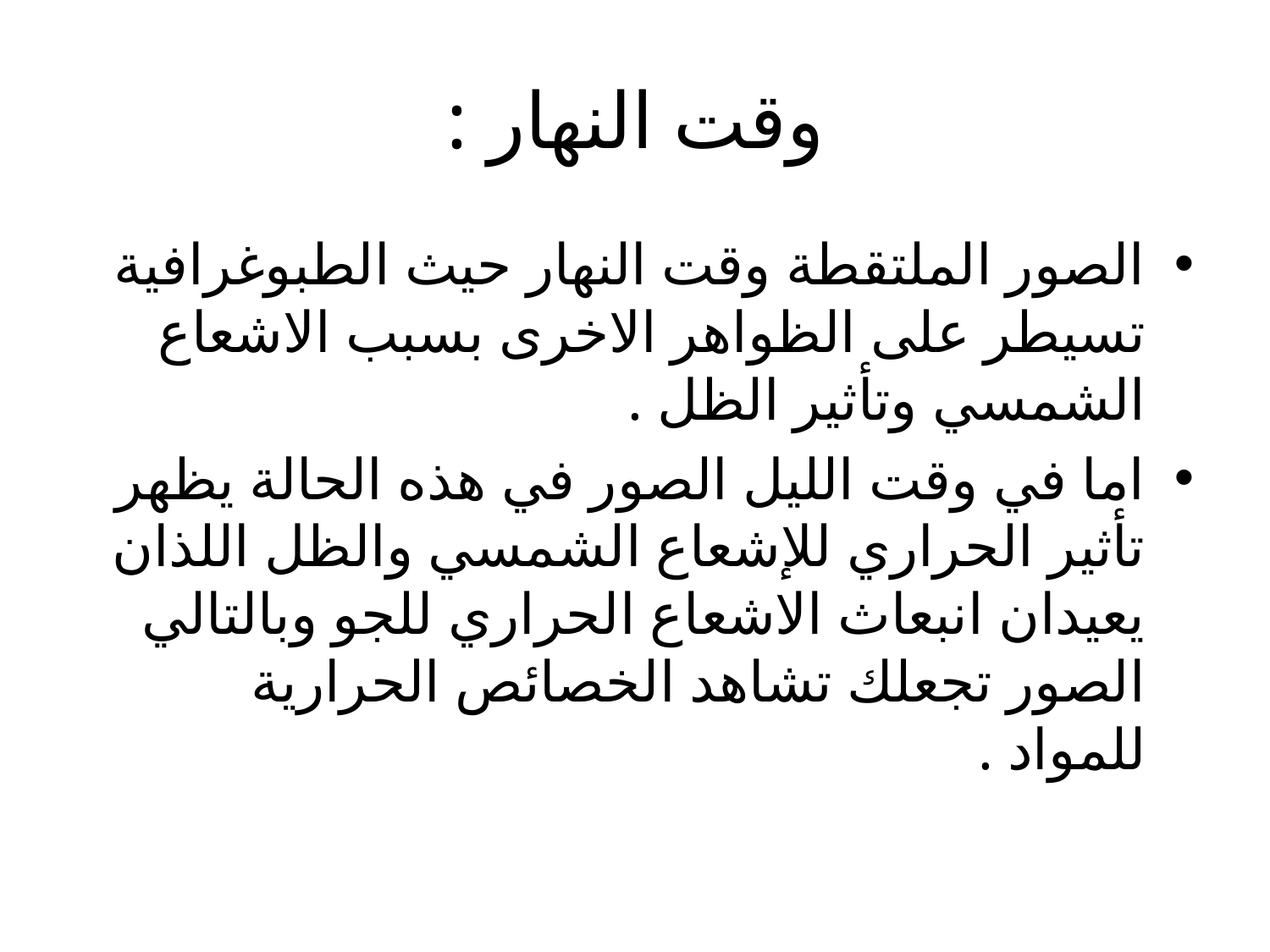

# وقت النهار :
الصور الملتقطة وقت النهار حيث الطبوغرافية تسيطر على الظواهر الاخرى بسبب الاشعاع الشمسي وتأثير الظل .
اما في وقت الليل الصور في هذه الحالة يظهر تأثير الحراري للإشعاع الشمسي والظل اللذان يعيدان انبعاث الاشعاع الحراري للجو وبالتالي الصور تجعلك تشاهد الخصائص الحرارية للمواد .